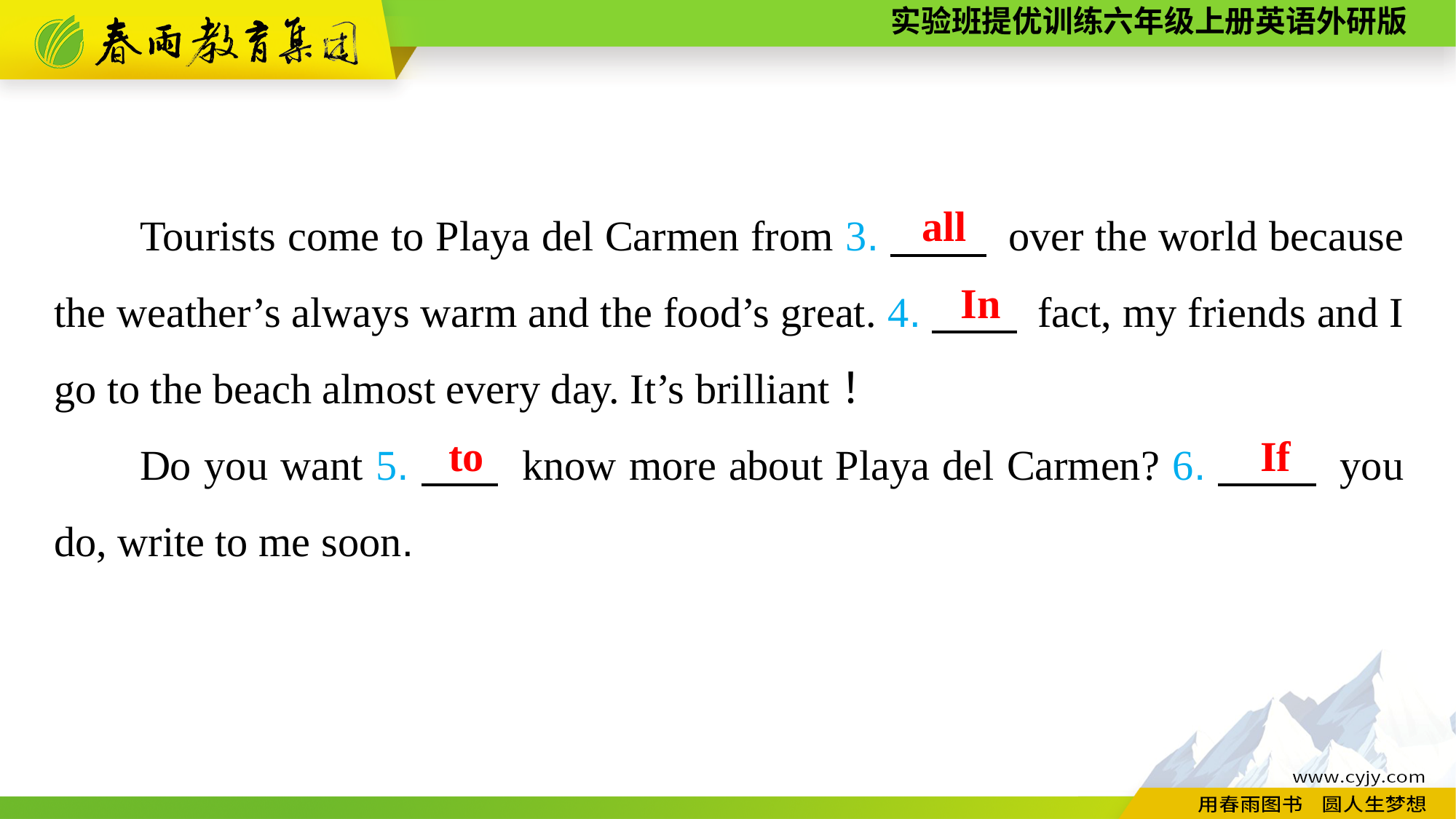

Tourists come to Playa del Carmen from 3.　　  over the world because the weather’s always warm and the food’s great. 4.　　 fact, my friends and I go to the beach almost every day. It’s brilliant！
Do you want 5.　    know more about Playa del Carmen? 6.　　  you do, write to me soon.
all
In
to
If